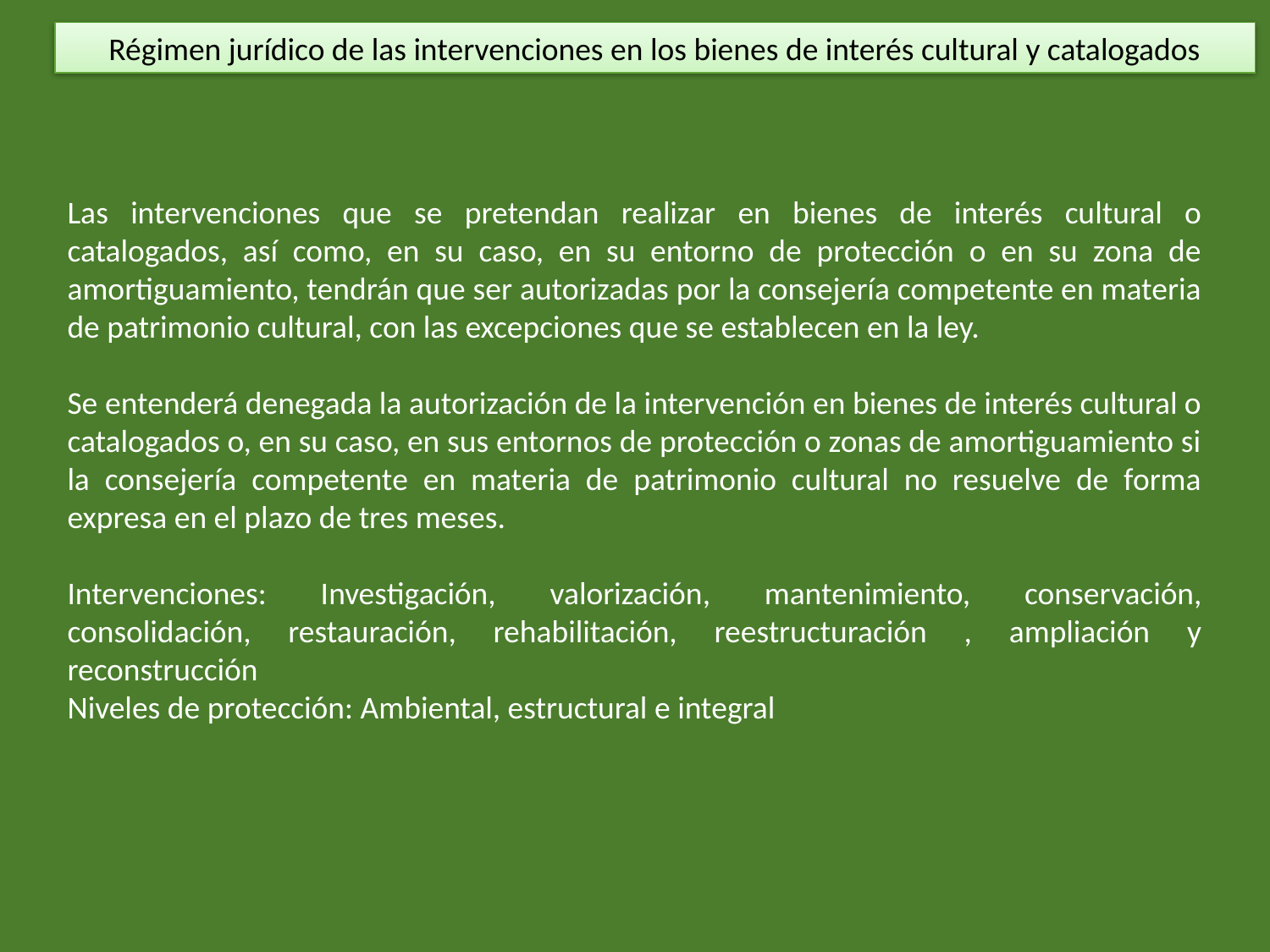

Régimen jurídico de las intervenciones en los bienes de interés cultural y catalogados
Las intervenciones que se pretendan realizar en bienes de interés cultural o catalogados, así como, en su caso, en su entorno de protección o en su zona de amortiguamiento, tendrán que ser autorizadas por la consejería competente en materia de patrimonio cultural, con las excepciones que se establecen en la ley.

Se entenderá denegada la autorización de la intervención en bienes de interés cultural o catalogados o, en su caso, en sus entornos de protección o zonas de amortiguamiento si la consejería competente en materia de patrimonio cultural no resuelve de forma expresa en el plazo de tres meses.

Intervenciones: Investigación, valorización, mantenimiento, conservación, consolidación, restauración, rehabilitación, reestructuración , ampliación y reconstrucción
Niveles de protección: Ambiental, estructural e integral